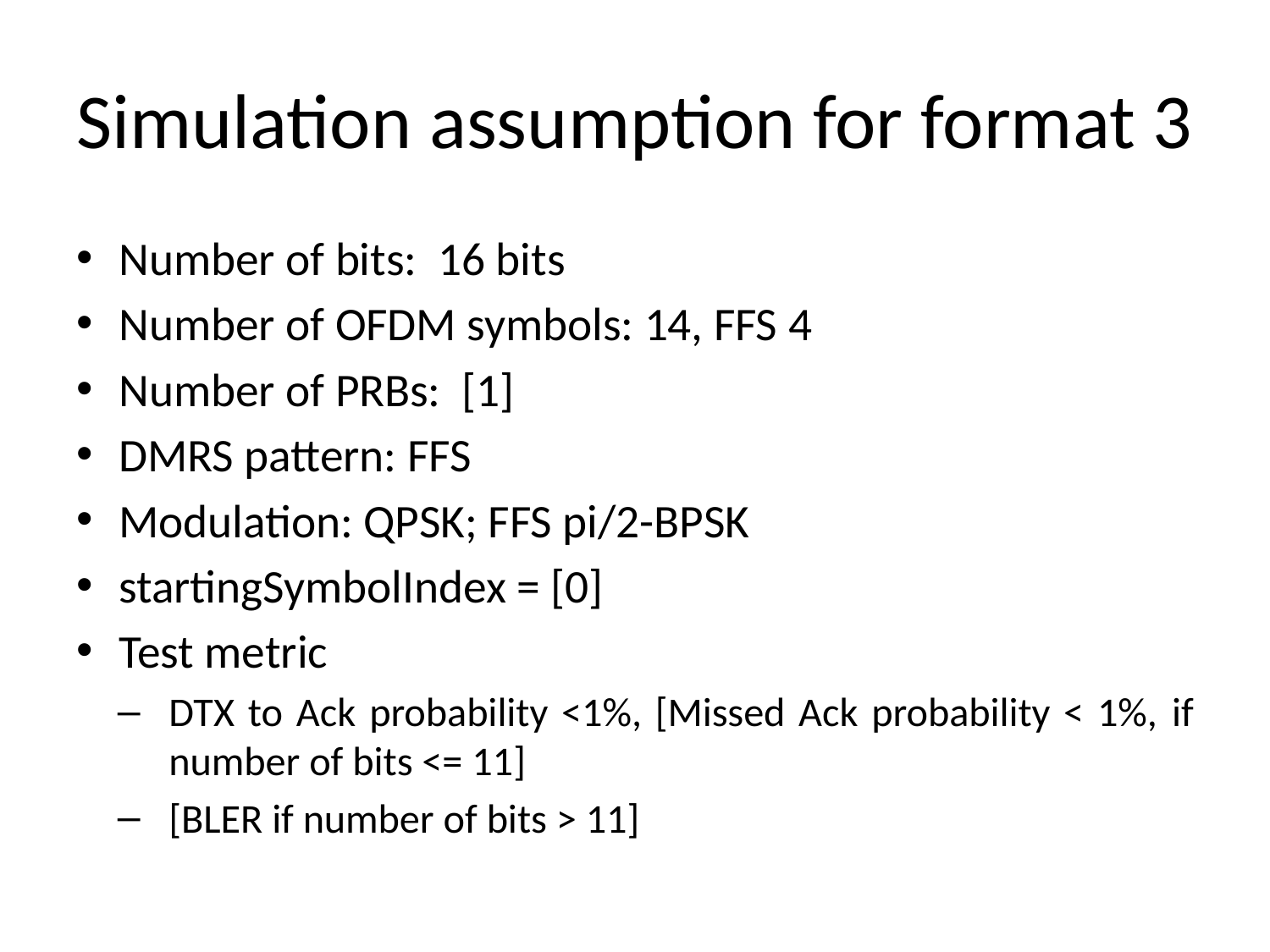

# Simulation assumption for format 3
Number of bits:  16 bits
Number of OFDM symbols: 14, FFS 4
Number of PRBs:  [1]
DMRS pattern: FFS
Modulation: QPSK; FFS pi/2-BPSK
startingSymbolIndex = [0]
Test metric
DTX to Ack probability <1%, [Missed Ack probability < 1%, if number of bits <= 11]
[BLER if number of bits > 11]